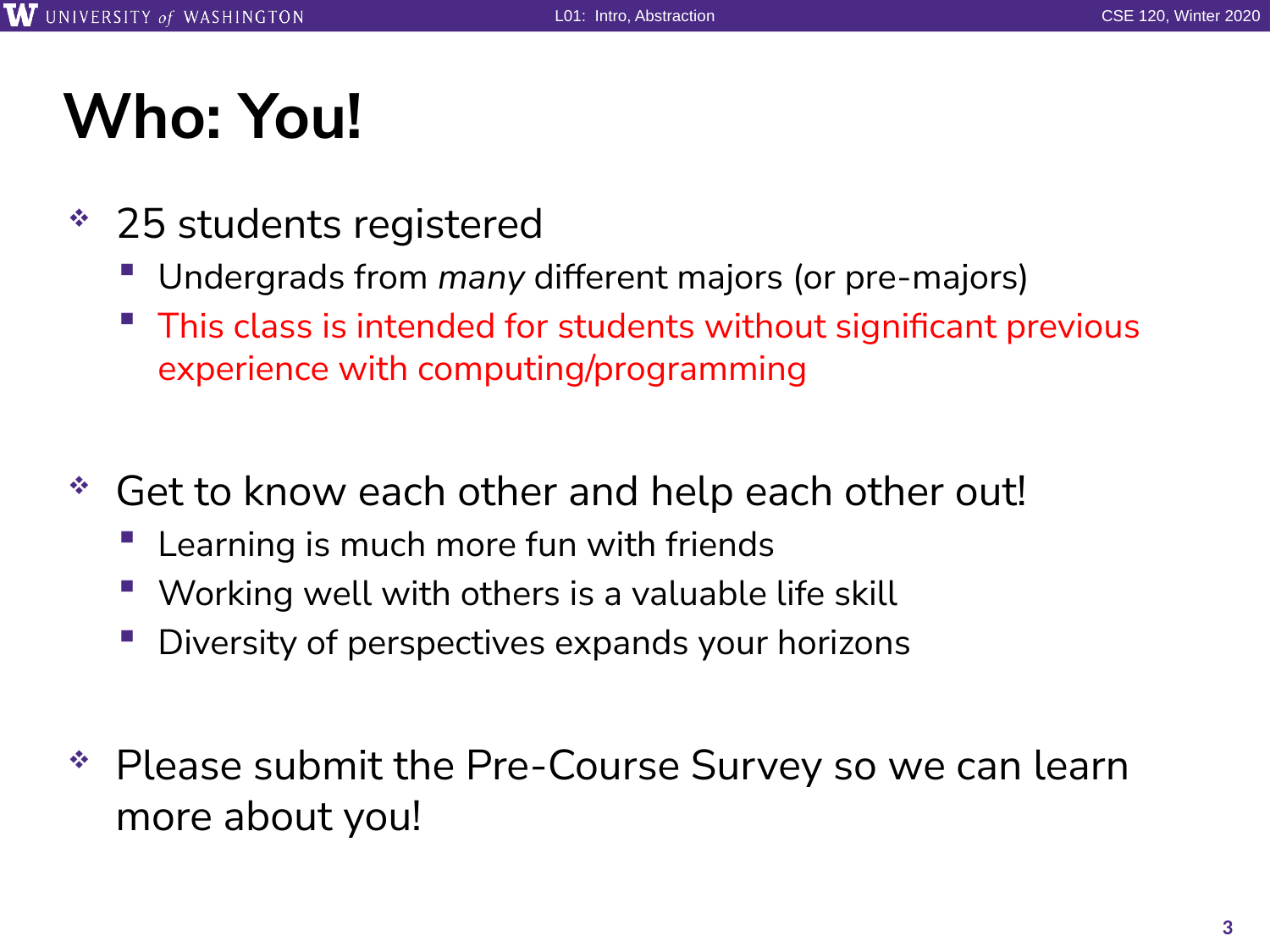

# Who: You!
25 students registered
Undergrads from many different majors (or pre-majors)
This class is intended for students without significant previous experience with computing/programming

Get to know each other and help each other out!
Learning is much more fun with friends
Working well with others is a valuable life skill
Diversity of perspectives expands your horizons

Please submit the Pre-Course Survey so we can learn more about you!
3